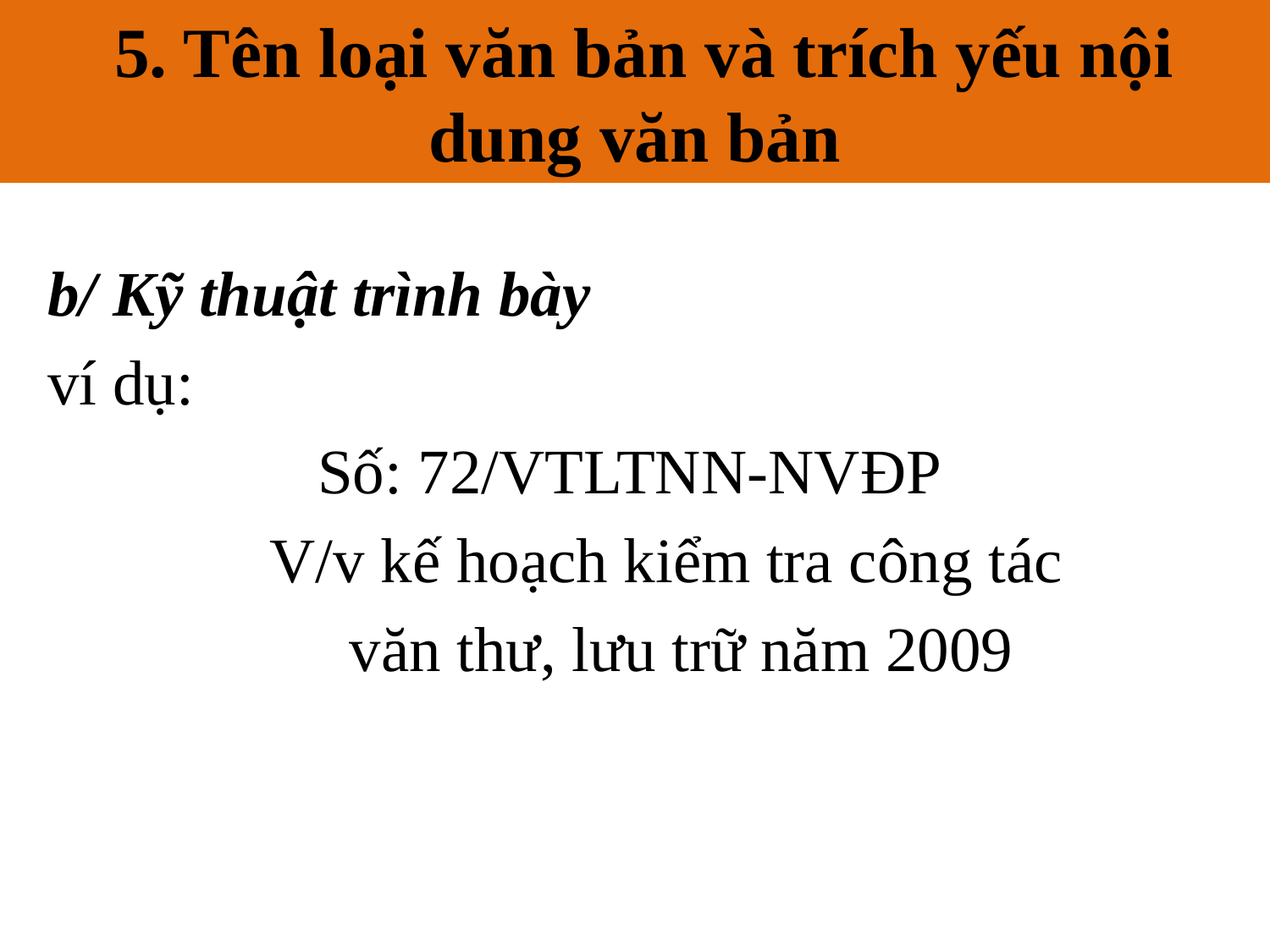

5. Tên loại văn bản và trích yếu nội dung văn bản
# 5. Tên loại văn bản và trích yếu nội dung văn bản
b/ Kỹ thuật trình bày
ví dụ:
                 Số: 72/VTLTNN-NVĐP
              V/v kế hoạch kiểm tra công tác
                   văn thư, lưu trữ năm 2009